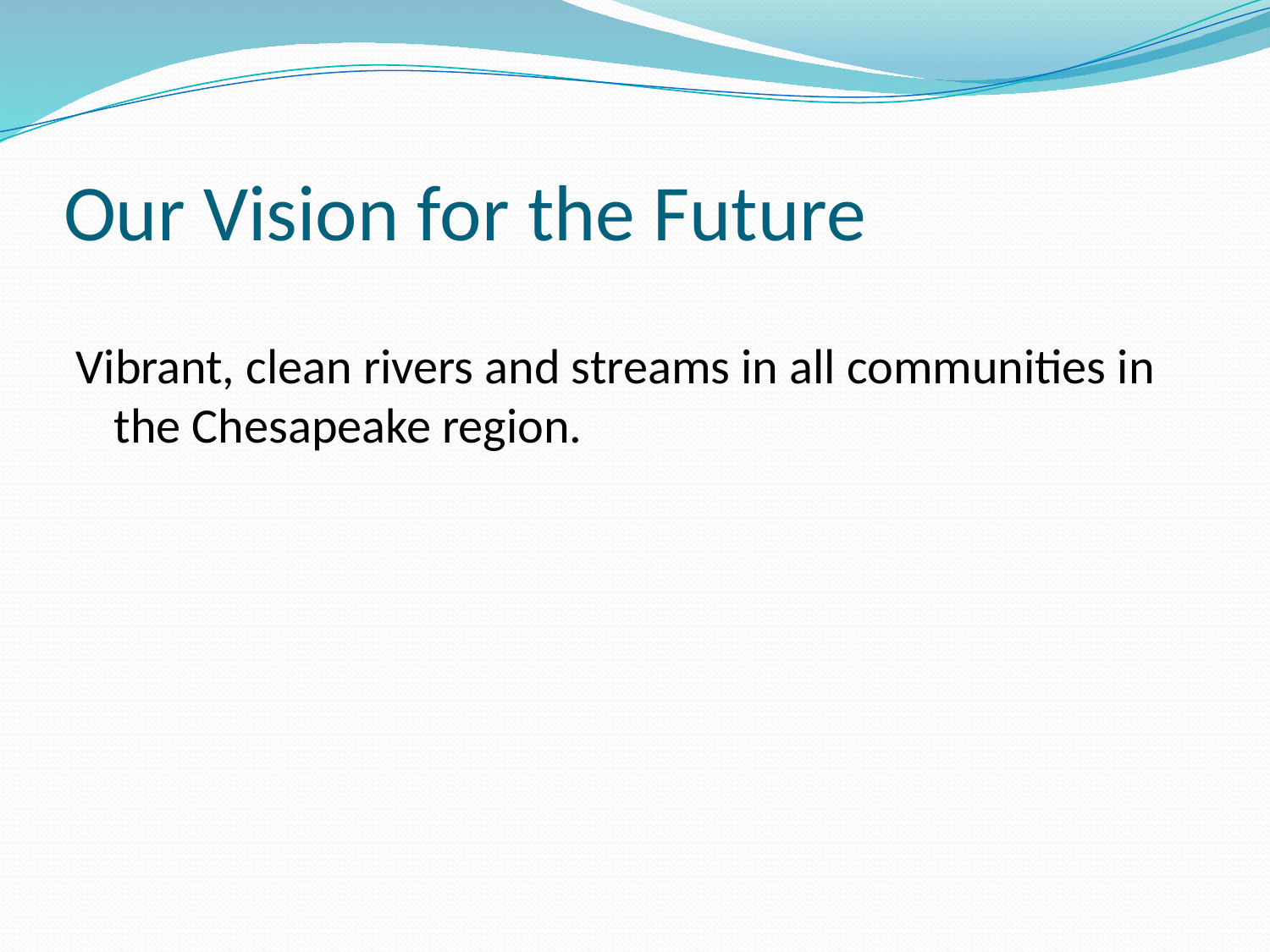

# Our Vision for the Future
Vibrant, clean rivers and streams in all communities in the Chesapeake region.